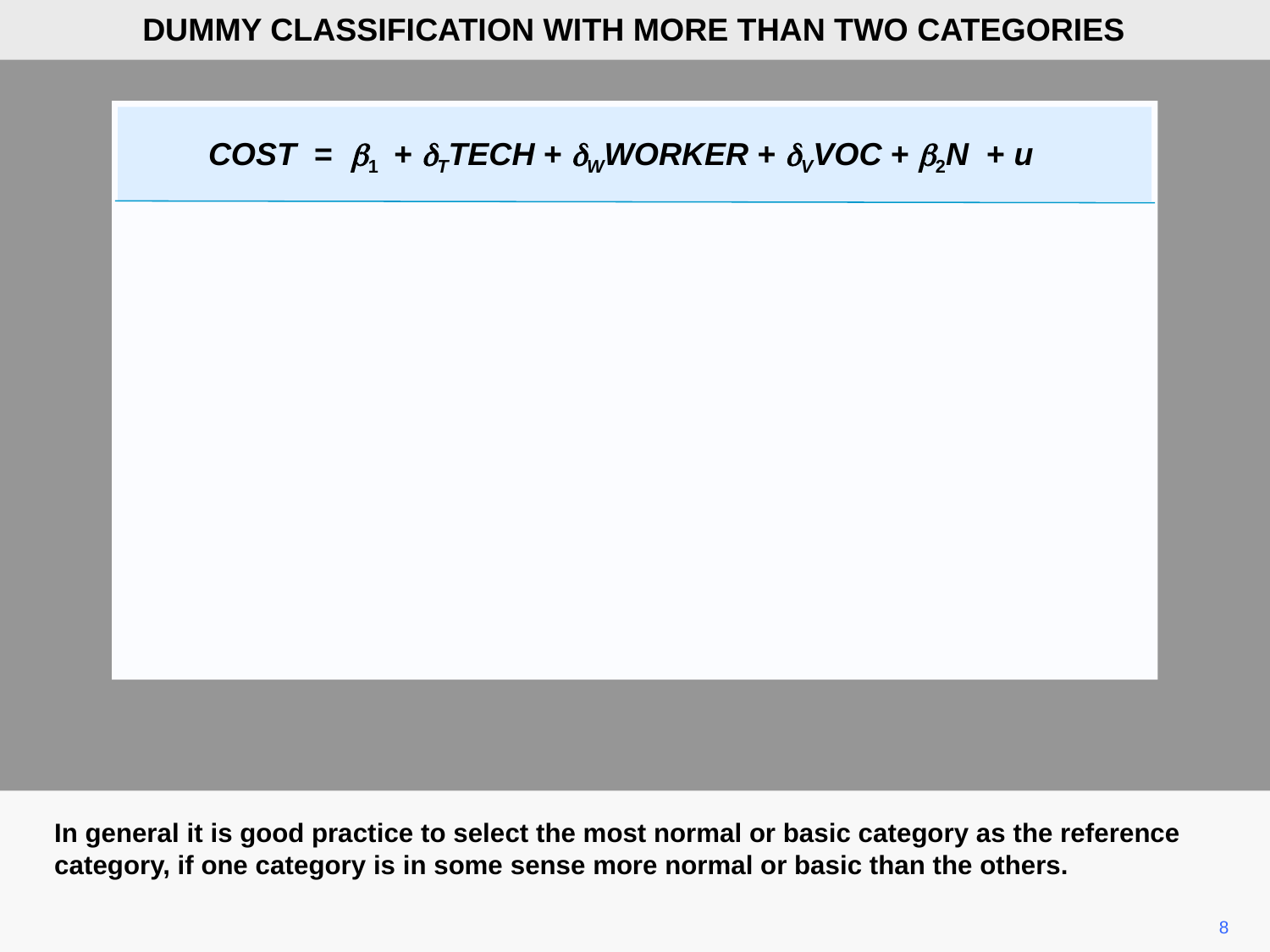

DUMMY CLASSIFICATION WITH MORE THAN TWO CATEGORIES

COST  =  β1 + δTTECH + δWWORKER + δVVOC + β2N  + u

In general it is good practice to select the most normal or basic category as the reference category, if one category is in some sense more normal or basic than the others.
8